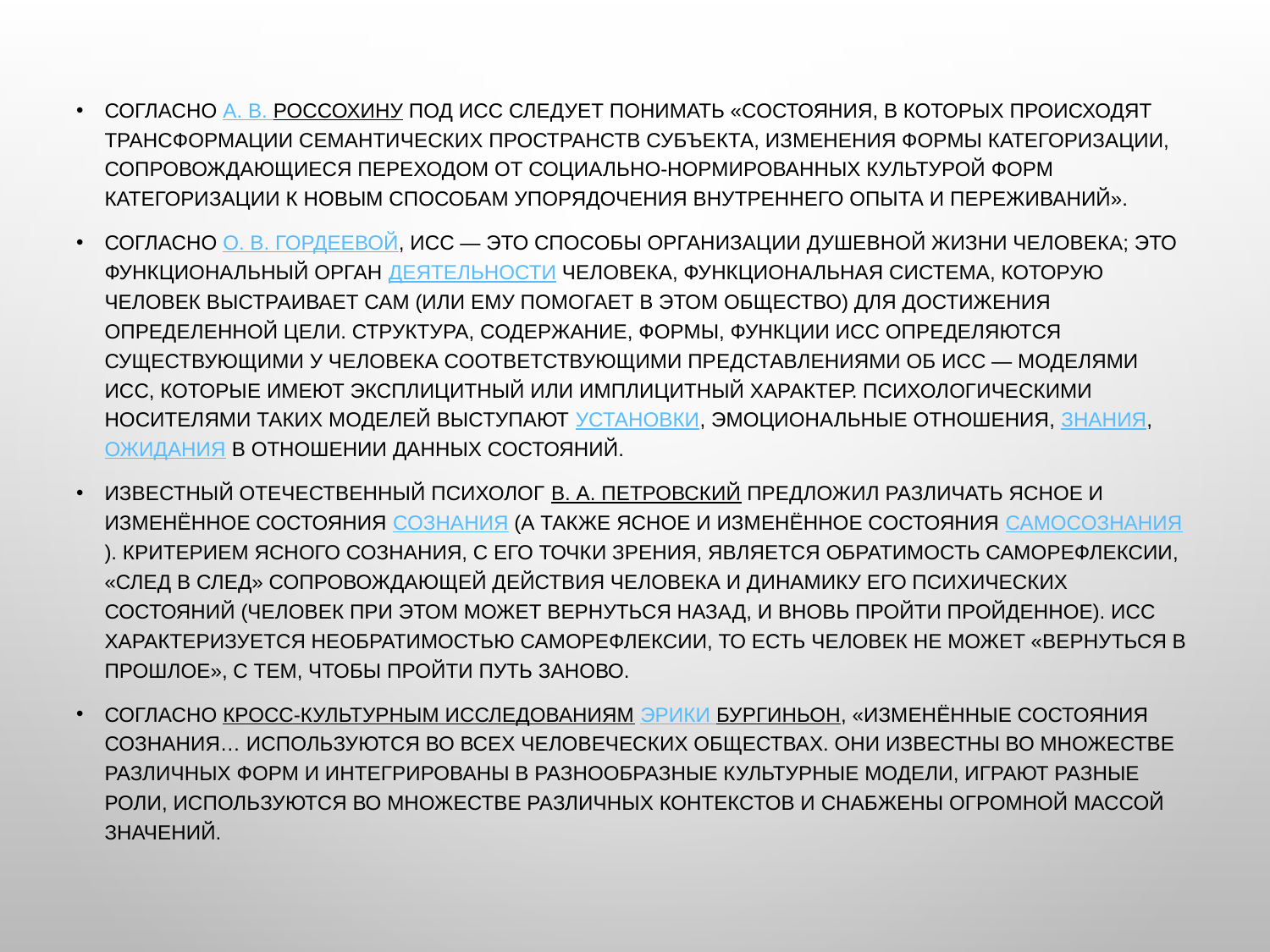

Согласно А. В. Россохину под ИСС следует понимать «состояния, в которых происходят трансформации семантических пространств субъекта, изменения формы категоризации, сопровождающиеся переходом от социально-нормированных культурой форм категоризации к новым способам упорядочения внутреннего опыта и переживаний».
Согласно О. В. Гордеевой, ИСС — это способы организации душевной жизни человека; это функциональный орган деятельности человека, функциональная система, которую человек выстраивает сам (или ему помогает в этом общество) для достижения определенной цели. Структура, содержание, формы, функции ИСС определяются существующими у человека соответствующими представлениями об ИСС — моделями ИСС, которые имеют эксплицитный или имплицитный характер. Психологическими носителями таких моделей выступают установки, эмоциональные отношения, знания,ожидания в отношении данных состояний.
Известный отечественный психолог В. А. Петровский предложил различать ясное и изменённое состояния сознания (а также ясное и изменённое состояния самосознания). Критерием ясного сознания, с его точки зрения, является обратимость саморефлексии, «след в след» сопровождающей действия человека и динамику его психических состояний (человек при этом может вернуться назад, и вновь пройти пройденное). ИСС характеризуется необратимостью саморефлексии, то есть человек не может «вернуться в прошлое», с тем, чтобы пройти путь заново.
Согласно кросс-культурным исследованиям Эрики Бургиньон, «изменённые состояния сознания… используются во всех человеческих обществах. Они известны во множестве различных форм и интегрированы в разнообразные культурные модели, играют разные роли, используются во множестве различных контекстов и снабжены огромной массой значений.